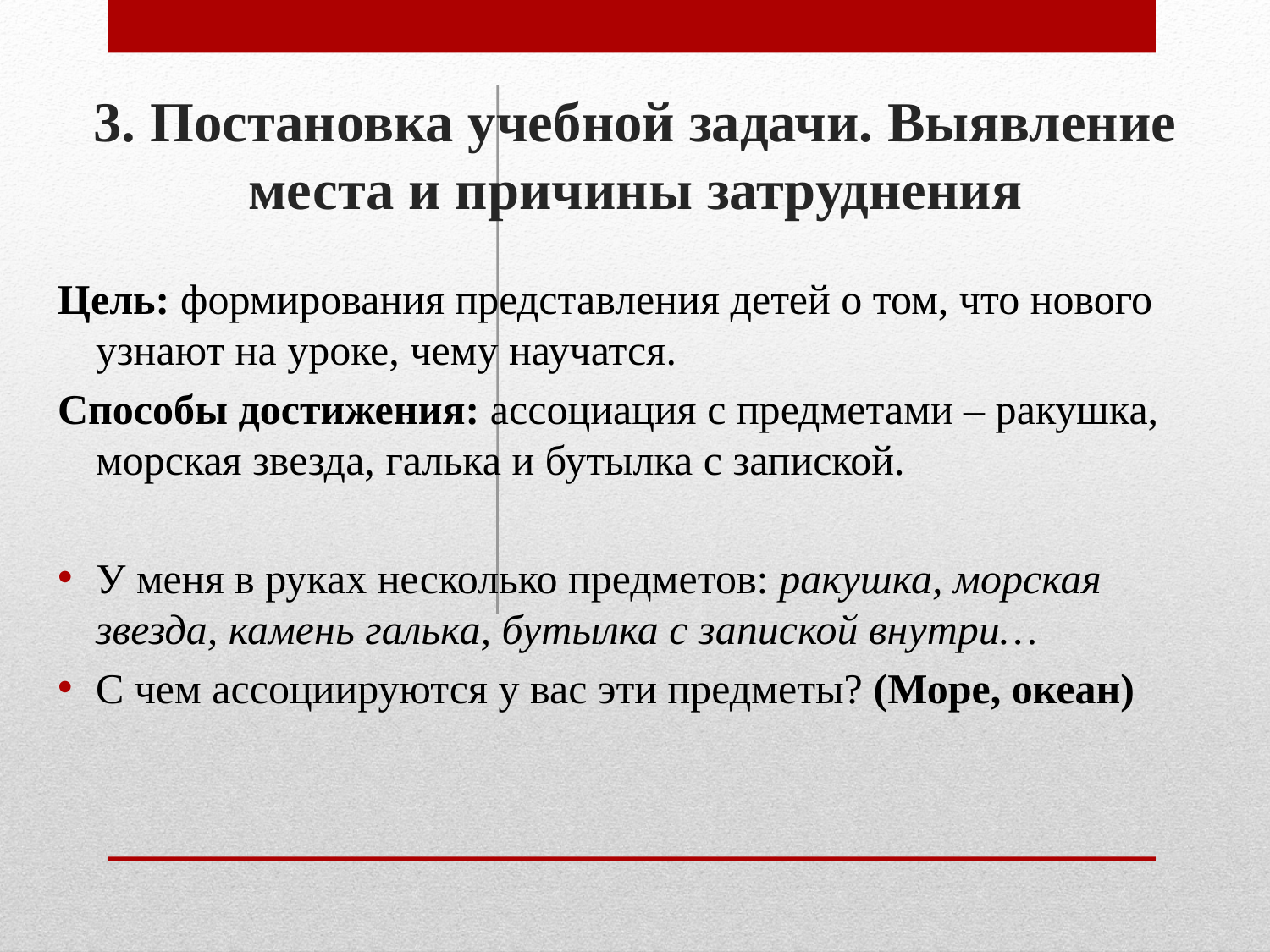

# 3. Постановка учебной задачи. Выявление места и причины затруднения
Цель: формирования представления детей о том, что нового узнают на уроке, чему научатся.
Способы достижения: ассоциация с предметами – ракушка, морская звезда, галька и бутылка с запиской.

У меня в руках несколько предметов: ракушка, морская звезда, камень галька, бутылка с запиской внутри…
С чем ассоциируются у вас эти предметы? (Море, океан)